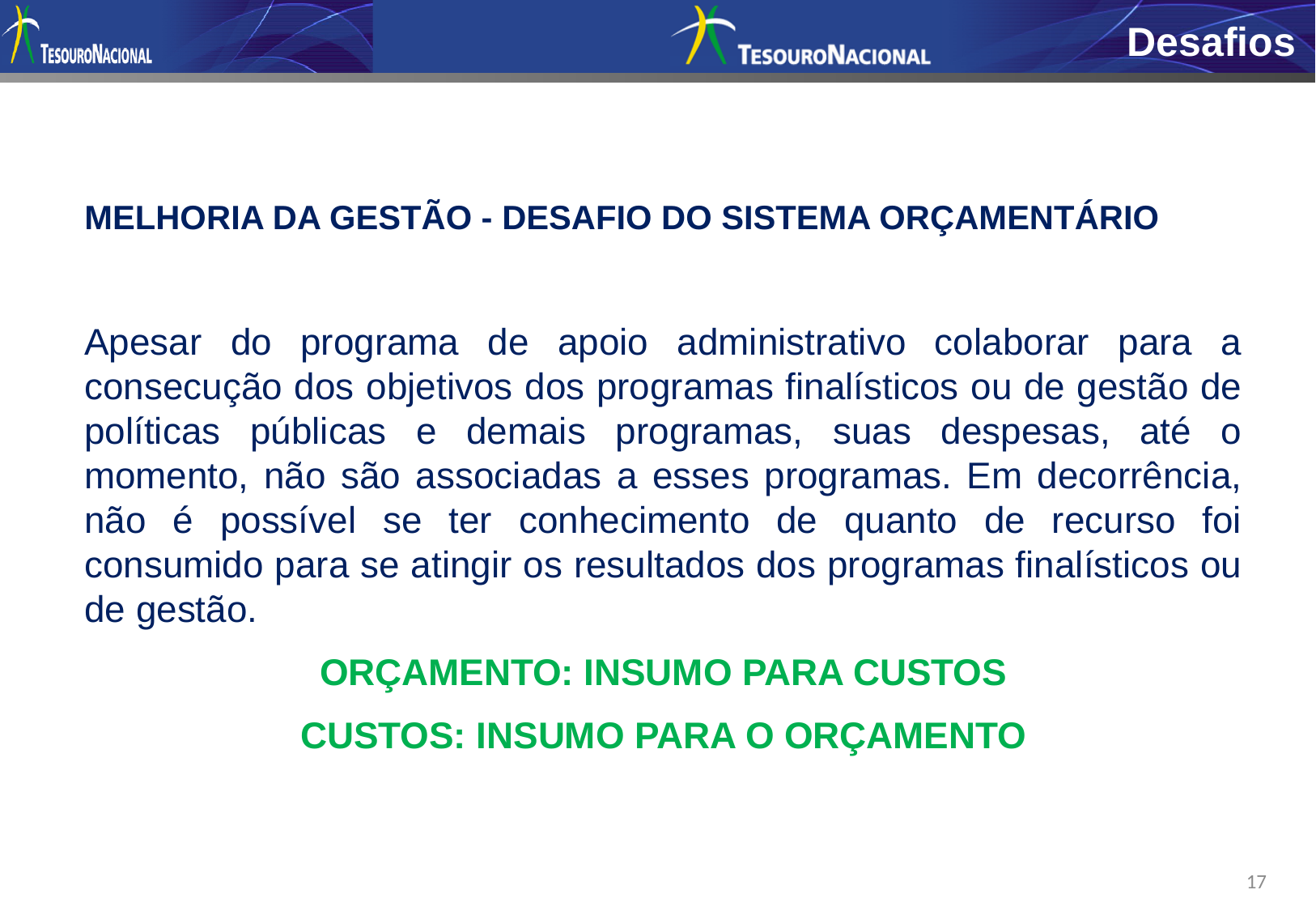

Desafios

MELHORIA DA GESTÃO - DESAFIO DO SISTEMA ORÇAMENTÁRIO

Apesar do programa de apoio administrativo colaborar para a consecução dos objetivos dos programas finalísticos ou de gestão de políticas públicas e demais programas, suas despesas, até o momento, não são associadas a esses programas. Em decorrência, não é possível se ter conhecimento de quanto de recurso foi consumido para se atingir os resultados dos programas finalísticos ou de gestão.
ORÇAMENTO: INSUMO PARA CUSTOS
CUSTOS: INSUMO PARA O ORÇAMENTO

17